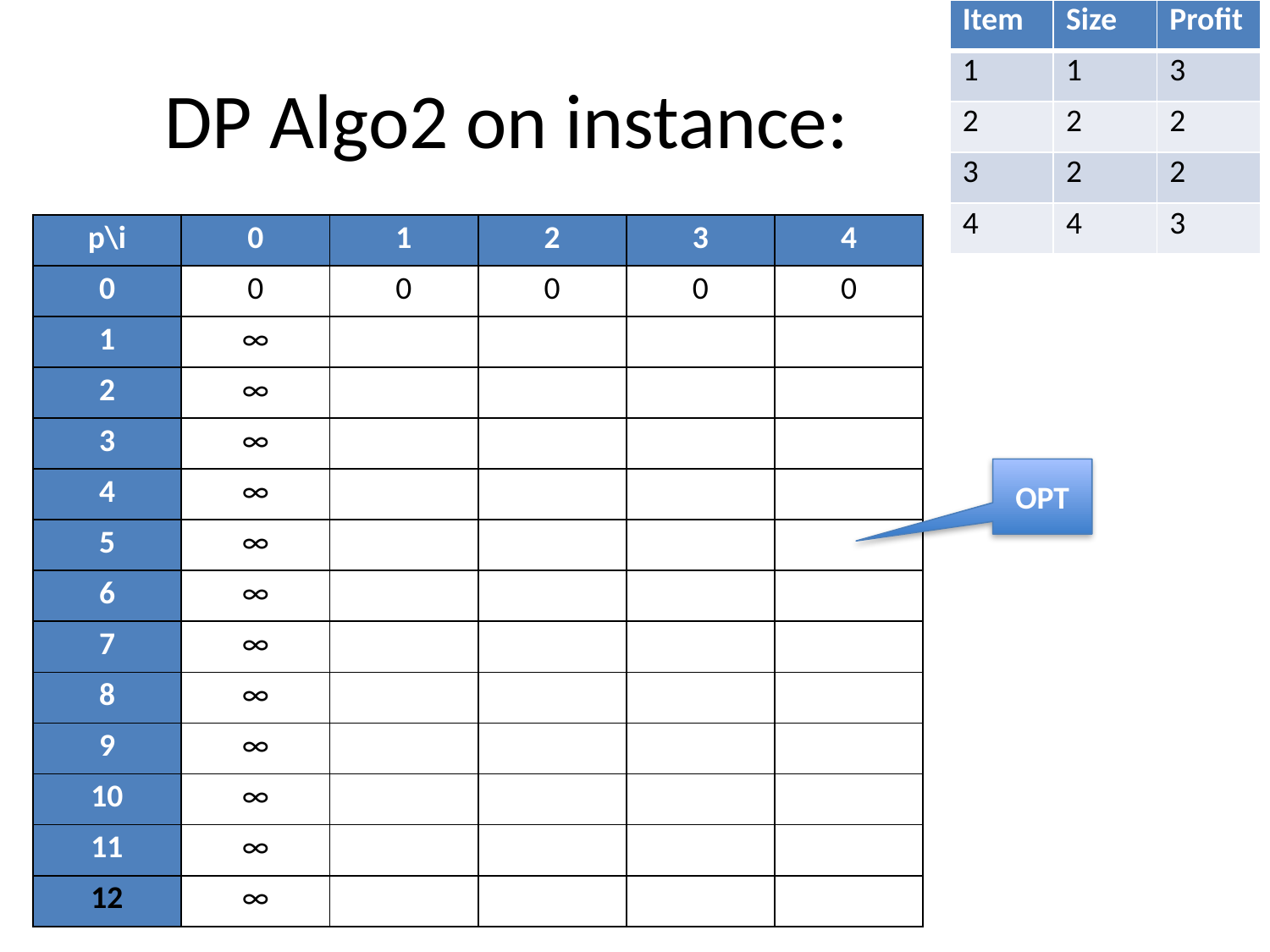

| Item | Size | Profit |
| --- | --- | --- |
| 1 | 1 | 3 |
| 2 | 2 | 2 |
| 3 | 2 | 2 |
| 4 | 4 | 3 |
# DP Algo2 on instance:
| p\i | 0 | 1 | 2 | 3 | 4 |
| --- | --- | --- | --- | --- | --- |
| 0 | 0 | 0 | 0 | 0 | 0 |
| 1 | ∞ | ∞ | ∞ | ∞ | ∞ |
| 2 | ∞ | ∞ | 2 | 2 | 2 |
| 3 | ∞ | 1 | 1 | 1 | 1 |
| 4 | ∞ | ∞ | ∞ | 4 | 4 |
| 5 | ∞ | ∞ | 3 | 3 | 3 |
| 6 | ∞ | ∞ | ∞ | ∞ | 5 |
| 7 | ∞ | ∞ | ∞ | 5 | 5 |
| 8 | ∞ | ∞ | ∞ | ∞ | 7 |
| 9 | ∞ | ∞ | ∞ | ∞ | ∞ |
| 10 | ∞ | ∞ | ∞ | ∞ | 9 |
| 11 | ∞ | ∞ | ∞ | ∞ | ∞ |
| 12 | ∞ | ∞ | ∞ | ∞ | ∞ |
| p\i | 0 | 1 | 2 | 3 | 4 |
| --- | --- | --- | --- | --- | --- |
| 0 | 0 | 0 | 0 | 0 | 0 |
| 1 | ∞ | ∞ | ∞ | ∞ | ∞ |
| 2 | ∞ | ∞ | 2 | 2 | 2 |
| 3 | ∞ | 1 | 1 | 1 | 1 |
| 4 | ∞ | ∞ | ∞ | 4 | 4 |
| 5 | ∞ | ∞ | 3 | 3 | 3 |
| 6 | ∞ | ∞ | ∞ | ∞ | 5 |
| 7 | ∞ | ∞ | ∞ | 5 | 5 |
| 8 | ∞ |  |  |  |  |
| 9 | ∞ |  |  |  |  |
| 10 | ∞ |  |  |  |  |
| 11 | ∞ |  |  |  |  |
| 12 | ∞ |  |  |  |  |
| p\i | 0 | 1 | 2 | 3 | 4 |
| --- | --- | --- | --- | --- | --- |
| 0 | 0 | 0 | 0 | 0 | 0 |
| 1 | ∞ |  |  |  |  |
| 2 | ∞ |  |  |  |  |
| 3 | ∞ |  |  |  |  |
| 4 | ∞ |  |  |  |  |
| 5 | ∞ |  |  |  |  |
| 6 | ∞ |  |  |  |  |
| 7 | ∞ |  |  |  |  |
| 8 | ∞ |  |  |  |  |
| 9 | ∞ |  |  |  |  |
| 10 | ∞ |  |  |  |  |
| 11 | ∞ |  |  |  |  |
| 12 | ∞ |  |  |  |  |
OPT

+4